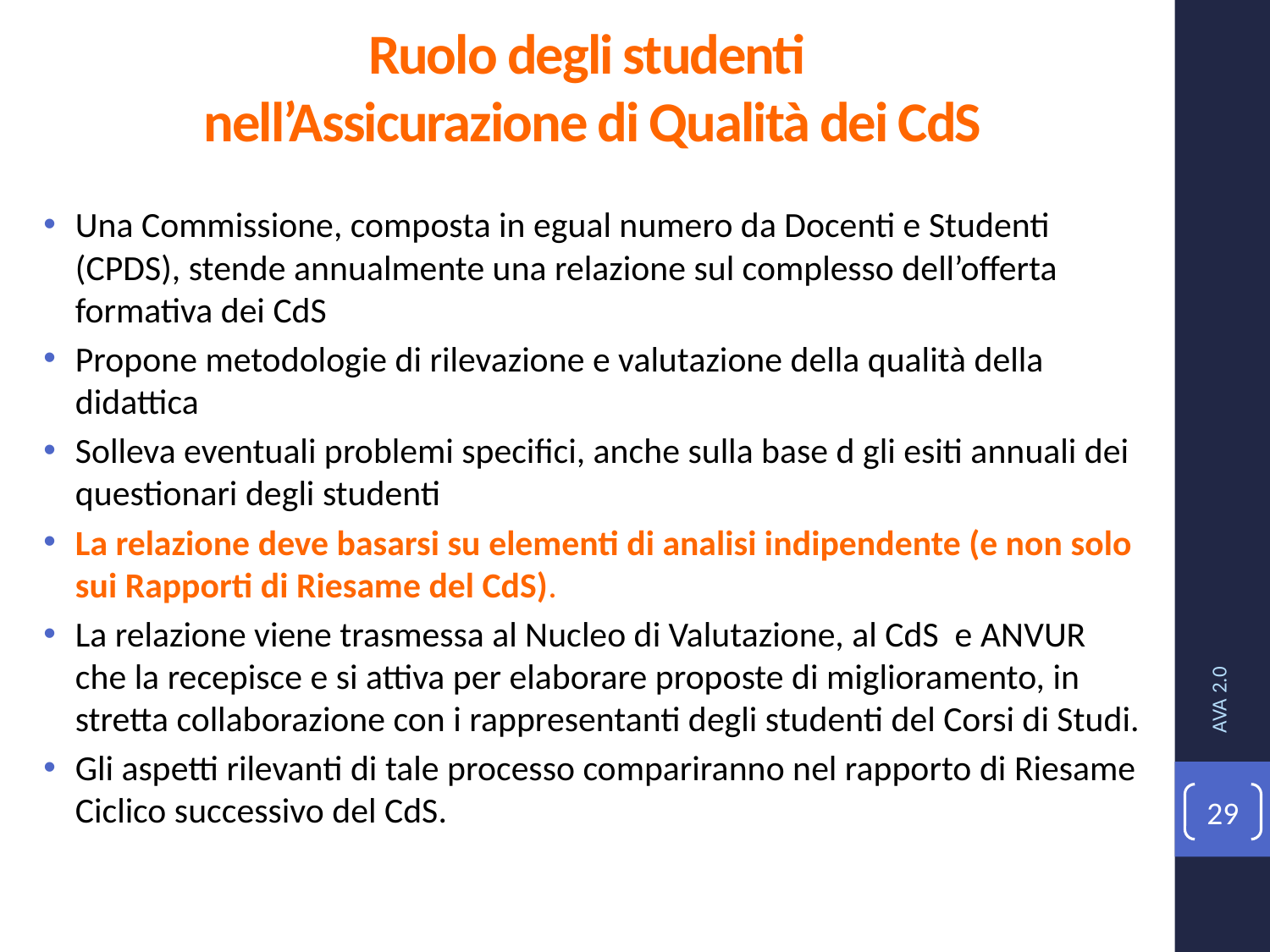

# Ruolo degli studenti nell’Assicurazione di Qualità dei CdS
Una Commissione, composta in egual numero da Docenti e Studenti (CPDS), stende annualmente una relazione sul complesso dell’offerta formativa dei CdS
Propone metodologie di rilevazione e valutazione della qualità della didattica
Solleva eventuali problemi specifici, anche sulla base d gli esiti annuali dei questionari degli studenti
La relazione deve basarsi su elementi di analisi indipendente (e non solo sui Rapporti di Riesame del CdS).
La relazione viene trasmessa al Nucleo di Valutazione, al CdS  e ANVUR che la recepisce e si attiva per elaborare proposte di miglioramento, in stretta collaborazione con i rappresentanti degli studenti del Corsi di Studi.
Gli aspetti rilevanti di tale processo compariranno nel rapporto di Riesame Ciclico successivo del CdS.

AVA 2.0
29